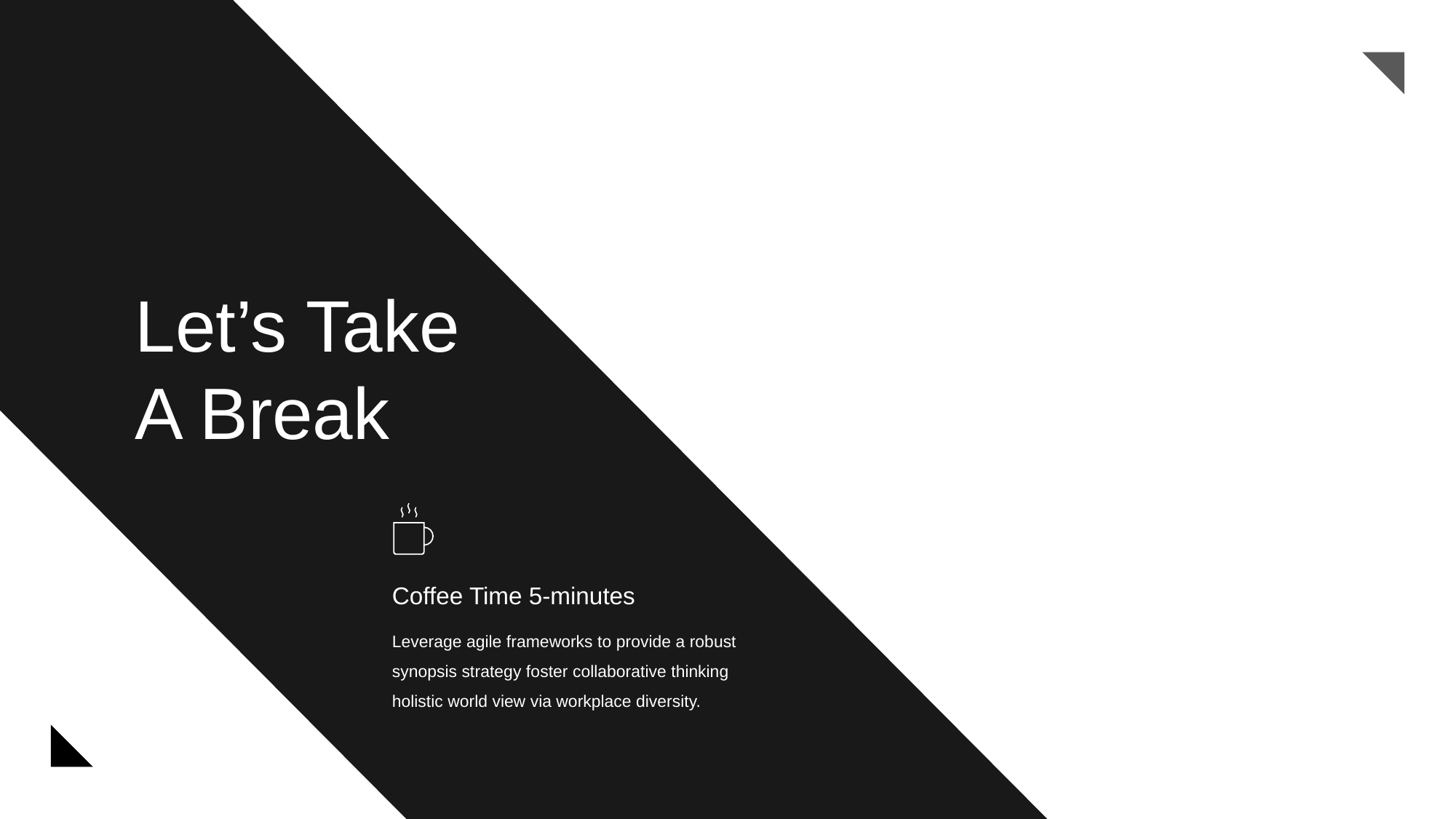

Let’s Take A Break

Coffee Time 5-minutes
Leverage agile frameworks to provide a robust synopsis strategy foster collaborative thinking holistic world view via workplace diversity.